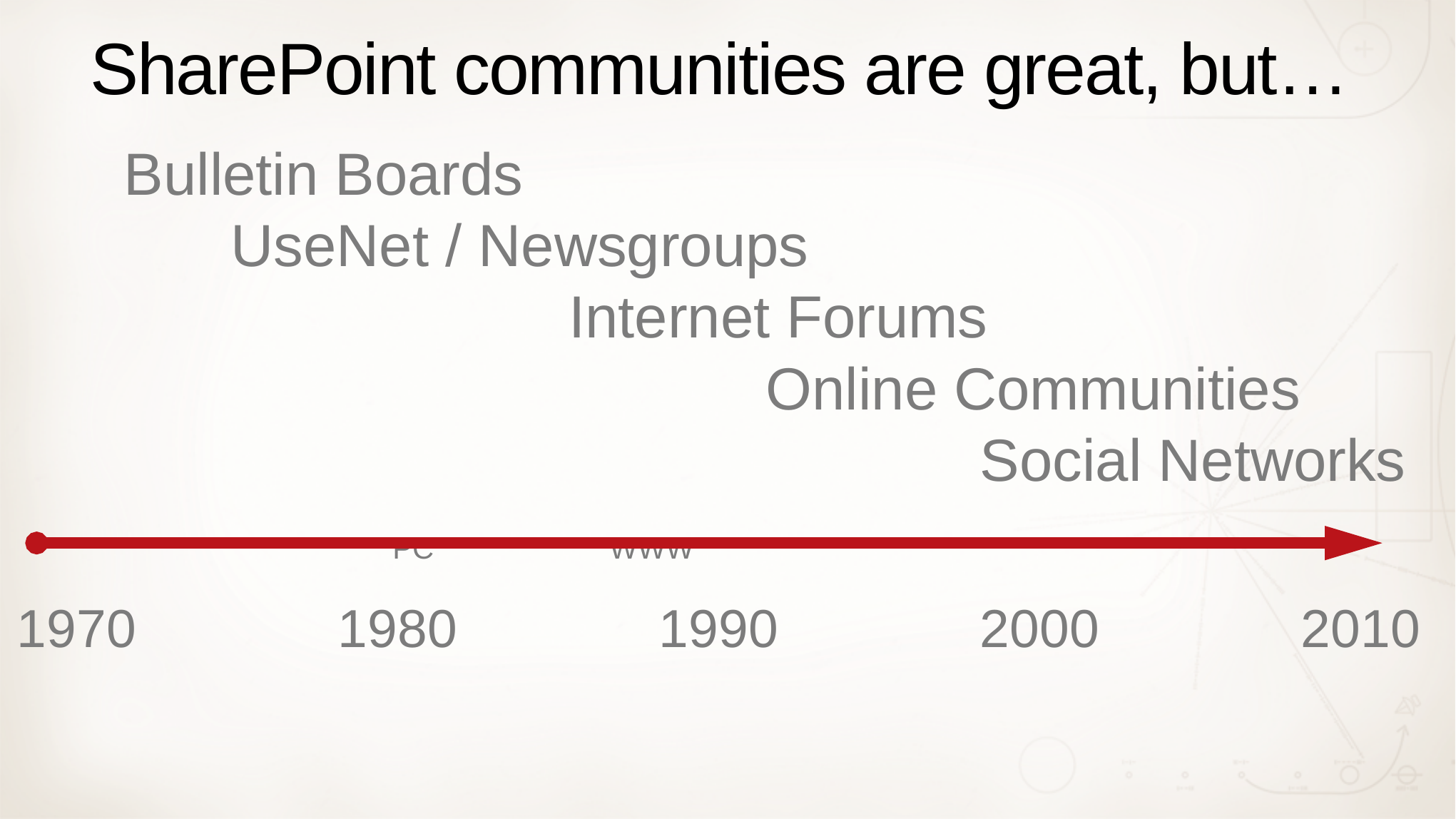

# SharePoint communities are great, but…
	Bulletin Boards
		UseNet / Newsgroups
				  	 Internet Forums
					      		Online Communities
						        		Social Networks
			   PC		       WWW

1970		1980		1990		2000		2010